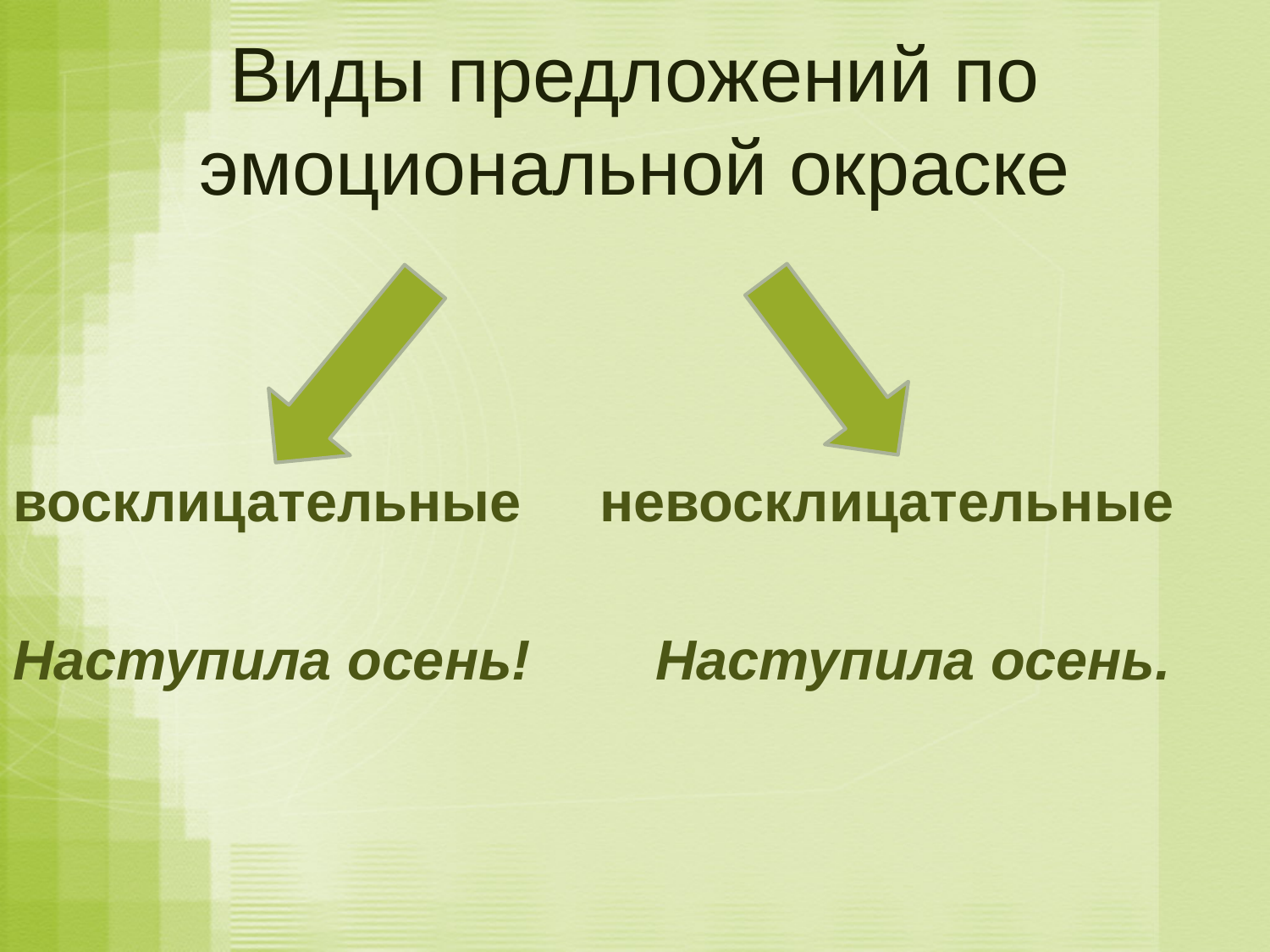

# Виды предложений по эмоциональной окраске

восклицательные     невосклицательные

Наступила осень!        Наступила осень.